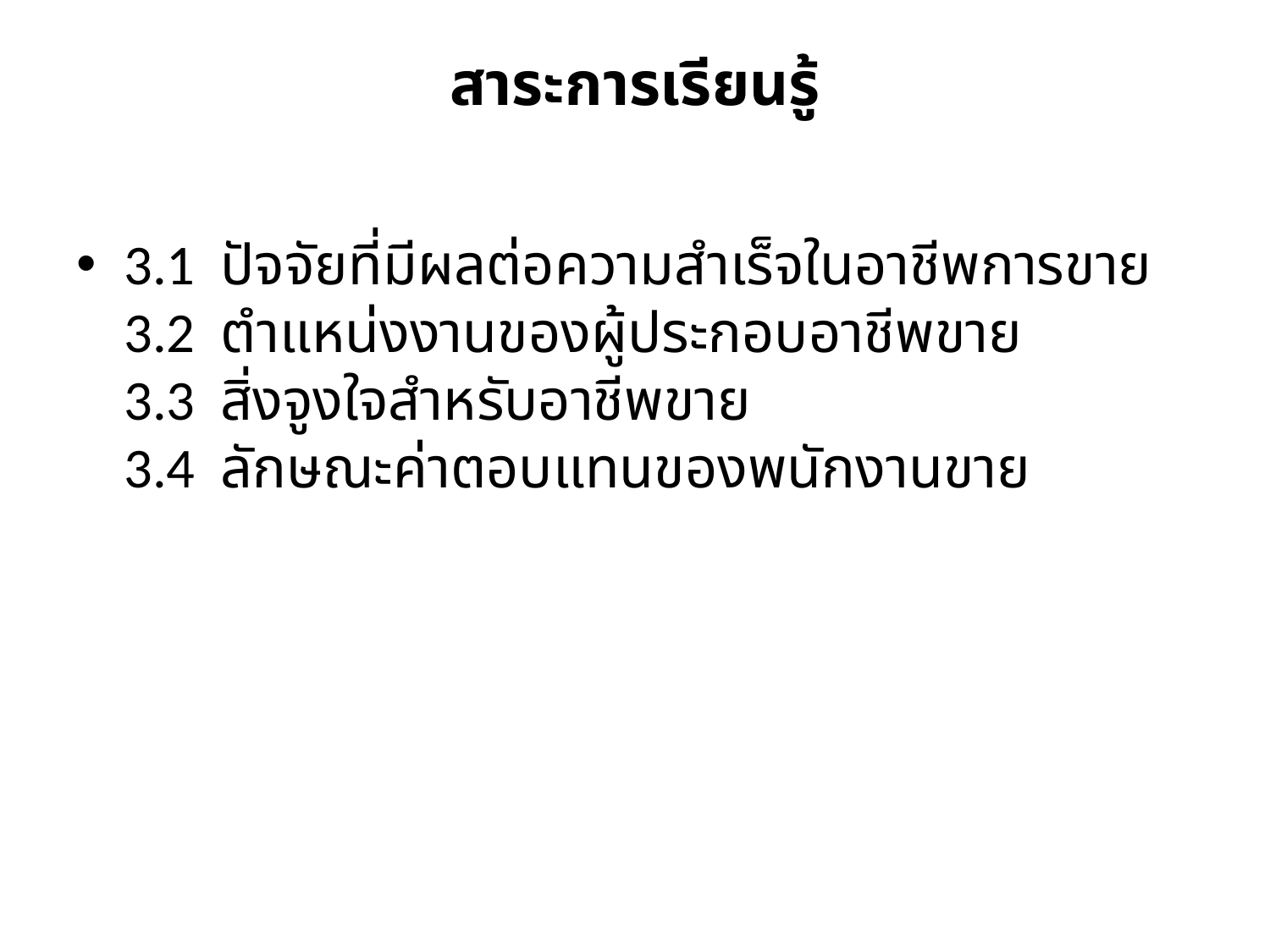

# สาระการเรียนรู้
3.1  ปัจจัยที่มีผลต่อความสำเร็จในอาชีพการขาย
3.2  ตำแหน่งงานของผู้ประกอบอาชีพขาย
3.3  สิ่งจูงใจสำหรับอาชีพขาย
3.4  ลักษณะค่าตอบแทนของพนักงานขาย